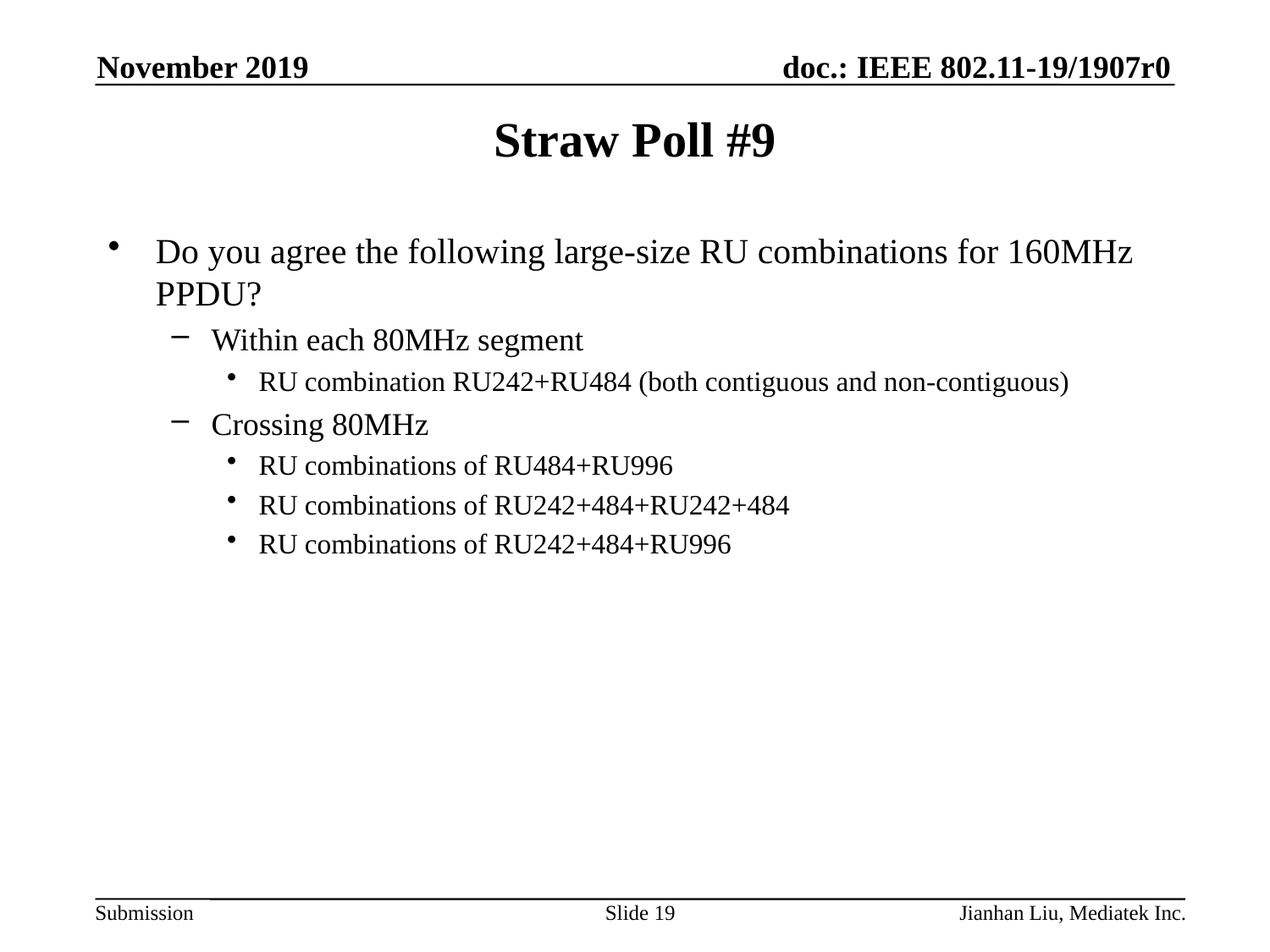

November 2019
# Straw Poll #9
Do you agree the following large-size RU combinations for 160MHz PPDU?
Within each 80MHz segment
RU combination RU242+RU484 (both contiguous and non-contiguous)
Crossing 80MHz
RU combinations of RU484+RU996
RU combinations of RU242+484+RU242+484
RU combinations of RU242+484+RU996

Slide 19
Jianhan Liu, Mediatek Inc.